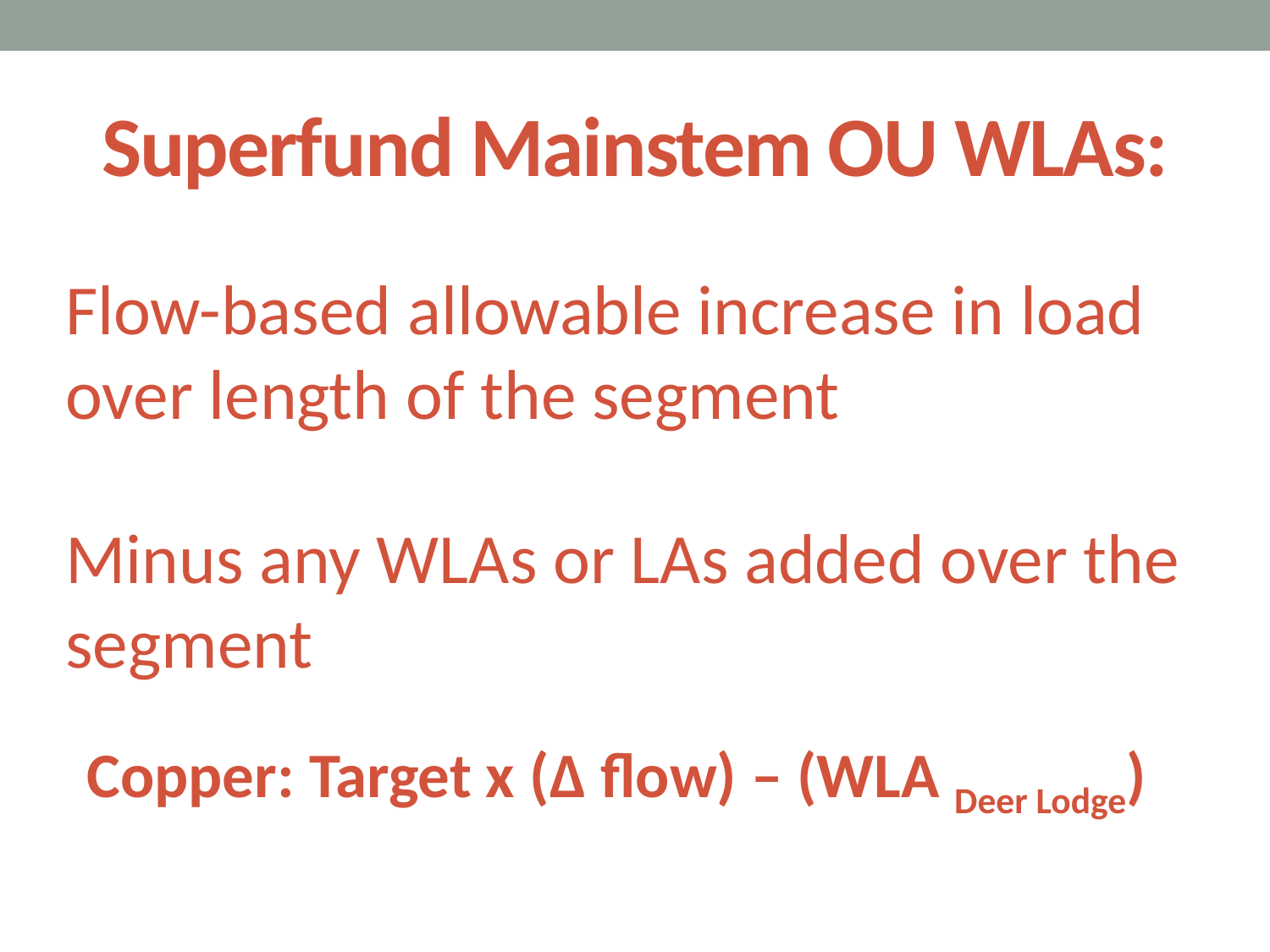

# Superfund Mainstem OU WLAs:
Flow-based allowable increase in load over length of the segment
Minus any WLAs or LAs added over the segment
Copper: Target x (Δ flow) – (WLA Deer Lodge)